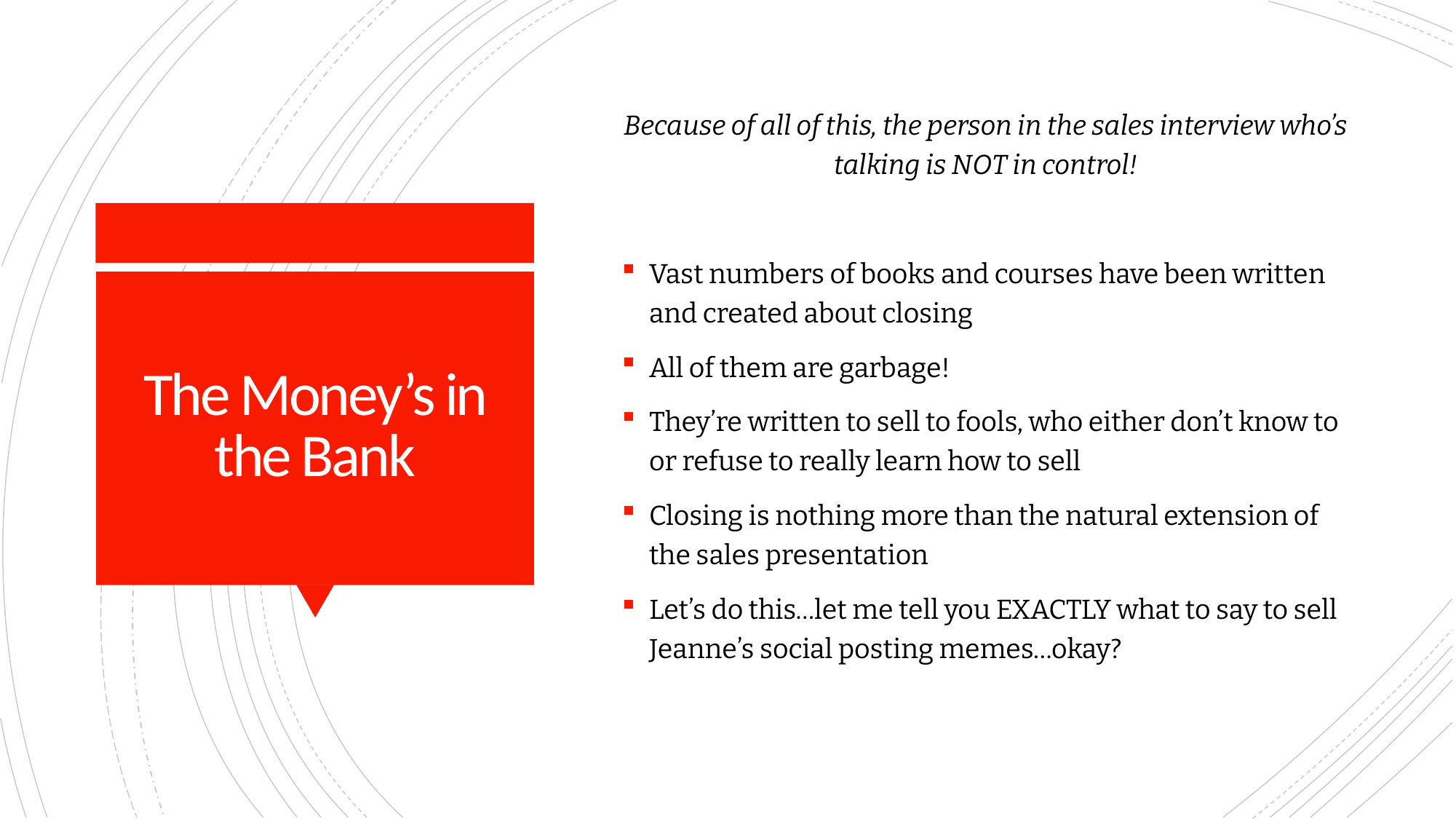

Because of all of this, the person in the sales interview who’s talking is NOT in control!

Vast numbers of books and courses have been written and created about closing
All of them are garbage!
They’re written to sell to fools, who either don’t know to or refuse to really learn how to sell
Closing is nothing more than the natural extension of the sales presentation
Let’s do this…let me tell you EXACTLY what to say to sell Jeanne’s social posting memes…okay?

# The Money’s in the Bank